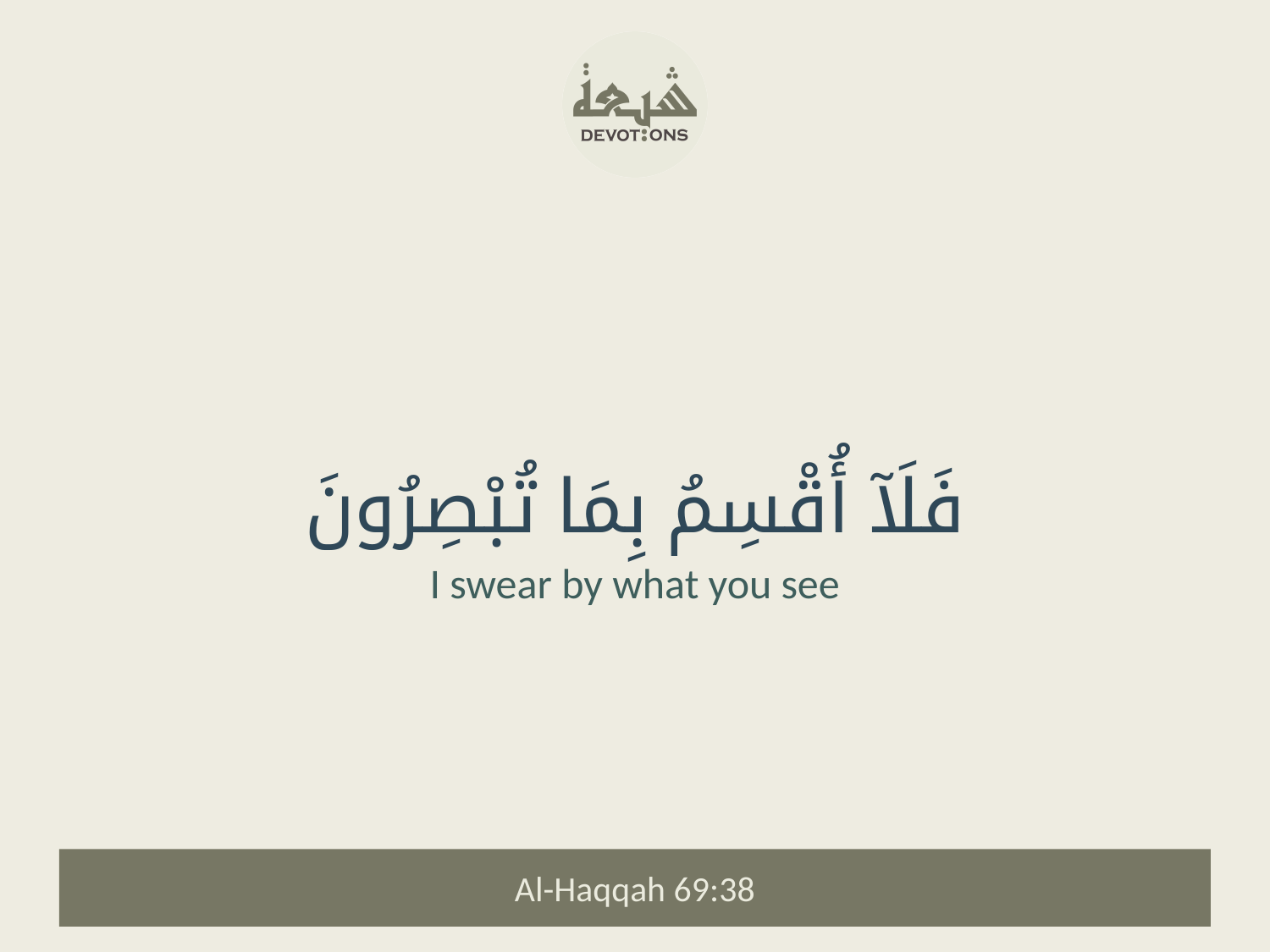

فَلَآ أُقْسِمُ بِمَا تُبْصِرُونَ
I swear by what you see
Al-Haqqah 69:38